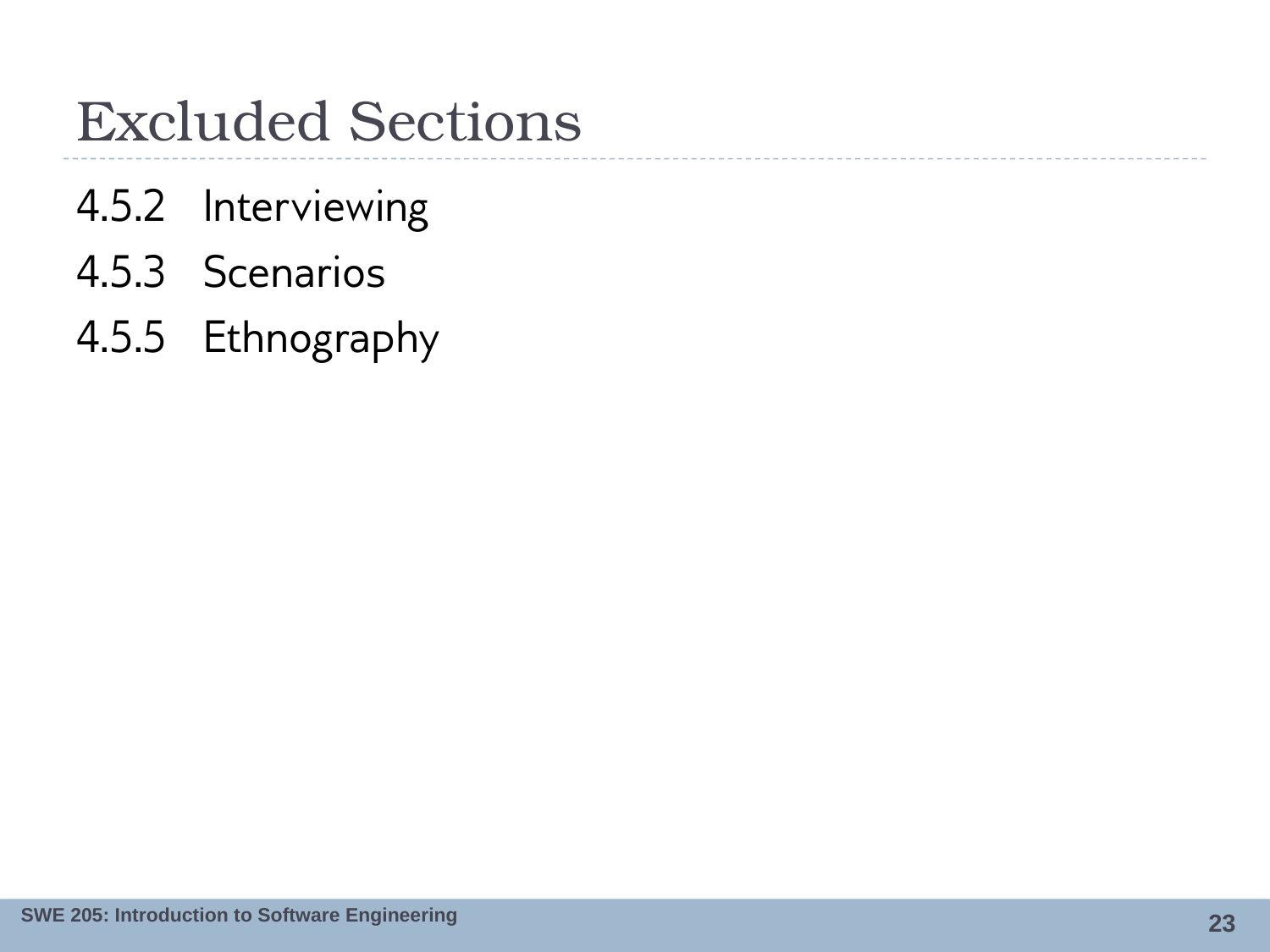

# Excluded Sections
4.5.2	Interviewing
4.5.3	Scenarios
4.5.5	Ethnography
23